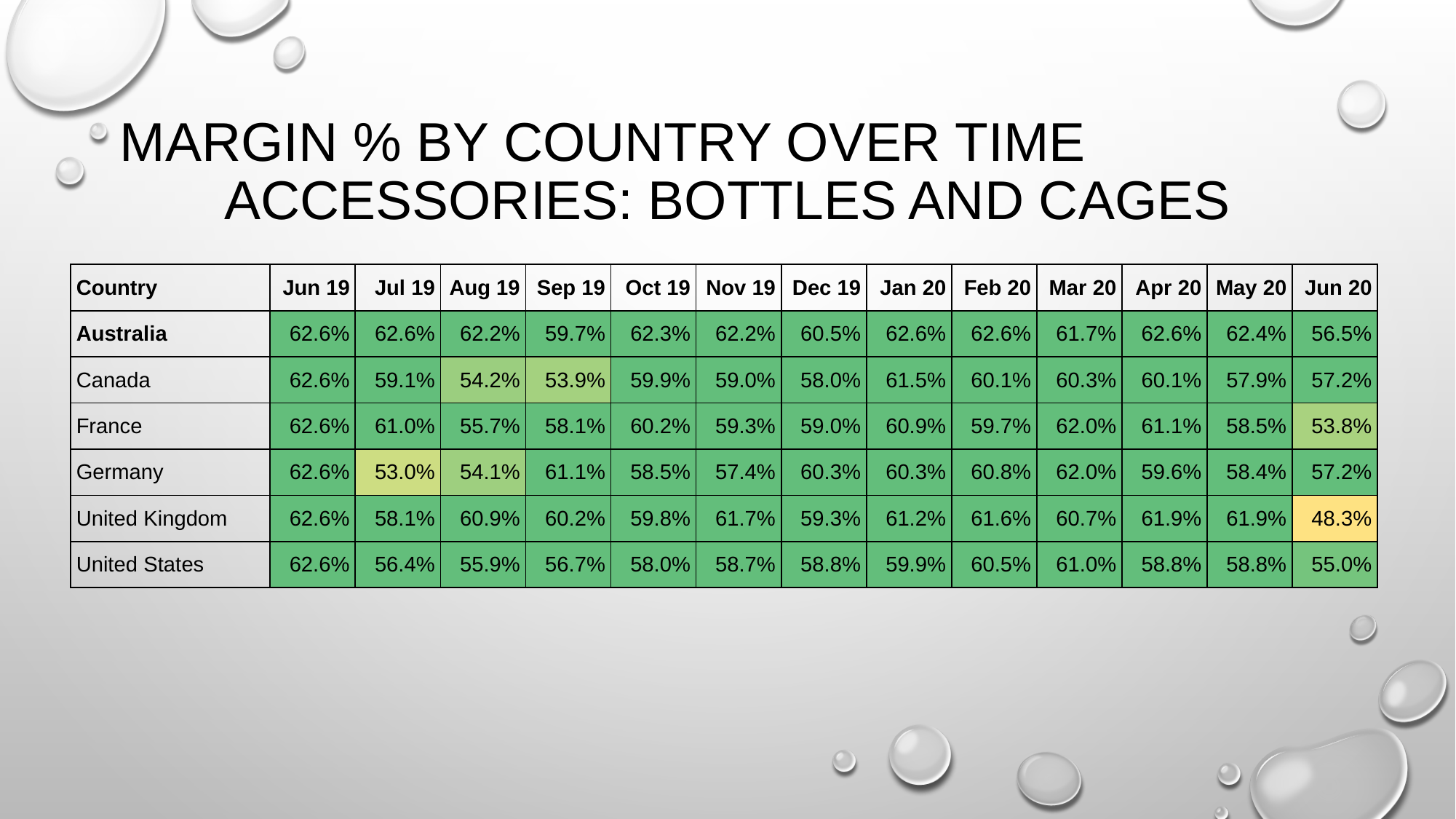

# Margin % by Country over time
Accessories: Bottles and Cages
| Country | Jun 19 | Jul 19 | Aug 19 | Sep 19 | Oct 19 | Nov 19 | Dec 19 | Jan 20 | Feb 20 | Mar 20 | Apr 20 | May 20 | Jun 20 |
| --- | --- | --- | --- | --- | --- | --- | --- | --- | --- | --- | --- | --- | --- |
| Australia | 62.6% | 62.6% | 62.2% | 59.7% | 62.3% | 62.2% | 60.5% | 62.6% | 62.6% | 61.7% | 62.6% | 62.4% | 56.5% |
| Canada | 62.6% | 59.1% | 54.2% | 53.9% | 59.9% | 59.0% | 58.0% | 61.5% | 60.1% | 60.3% | 60.1% | 57.9% | 57.2% |
| France | 62.6% | 61.0% | 55.7% | 58.1% | 60.2% | 59.3% | 59.0% | 60.9% | 59.7% | 62.0% | 61.1% | 58.5% | 53.8% |
| Germany | 62.6% | 53.0% | 54.1% | 61.1% | 58.5% | 57.4% | 60.3% | 60.3% | 60.8% | 62.0% | 59.6% | 58.4% | 57.2% |
| United Kingdom | 62.6% | 58.1% | 60.9% | 60.2% | 59.8% | 61.7% | 59.3% | 61.2% | 61.6% | 60.7% | 61.9% | 61.9% | 48.3% |
| United States | 62.6% | 56.4% | 55.9% | 56.7% | 58.0% | 58.7% | 58.8% | 59.9% | 60.5% | 61.0% | 58.8% | 58.8% | 55.0% |